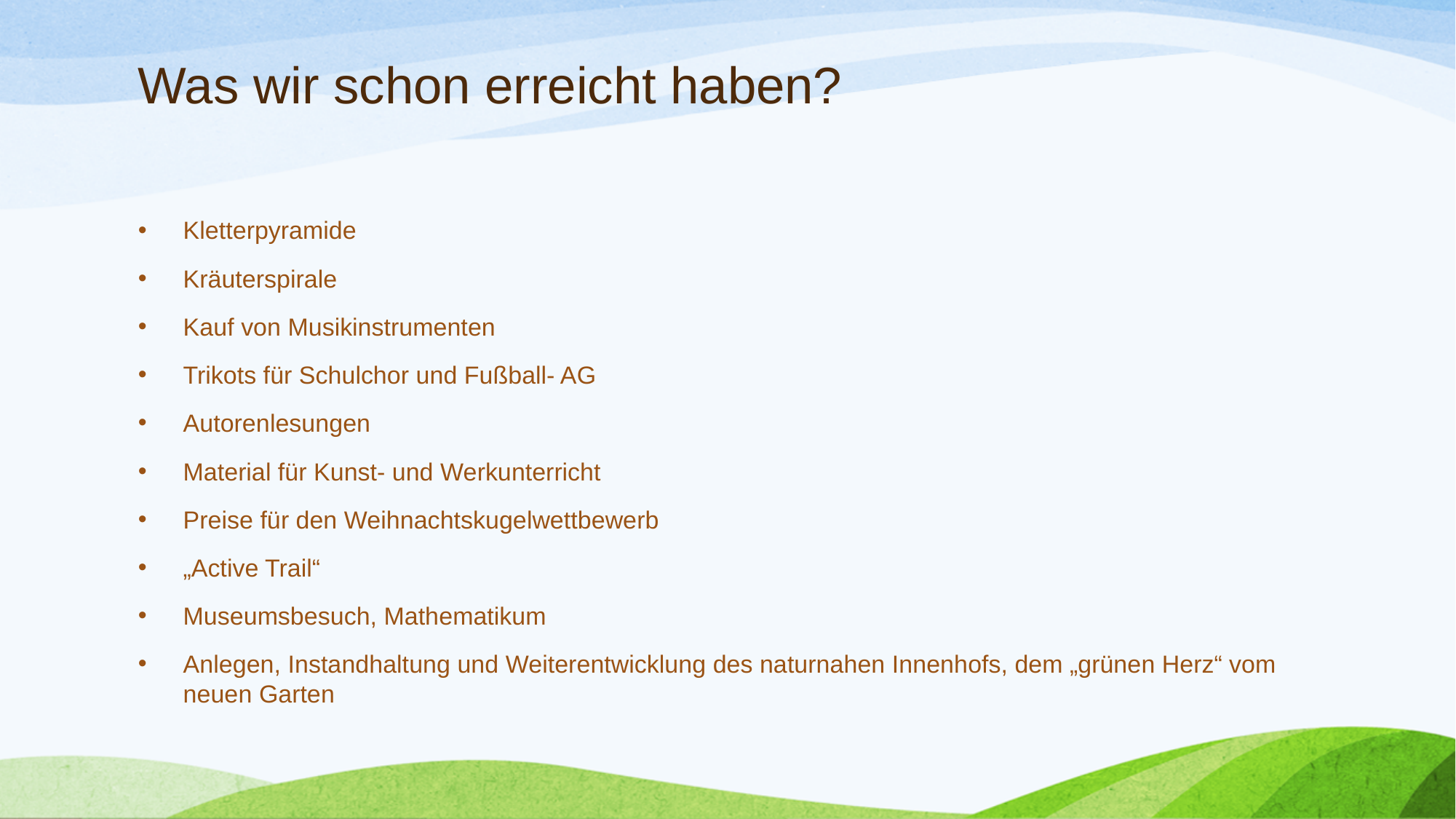

# Was wir schon erreicht haben?
Kletterpyramide
Kräuterspirale
Kauf von Musikinstrumenten
Trikots für Schulchor und Fußball- AG
Autorenlesungen
Material für Kunst- und Werkunterricht
Preise für den Weihnachtskugelwettbewerb
„Active Trail“
Museumsbesuch, Mathematikum
Anlegen, Instandhaltung und Weiterentwicklung des naturnahen Innenhofs, dem „grünen Herz“ vom neuen Garten